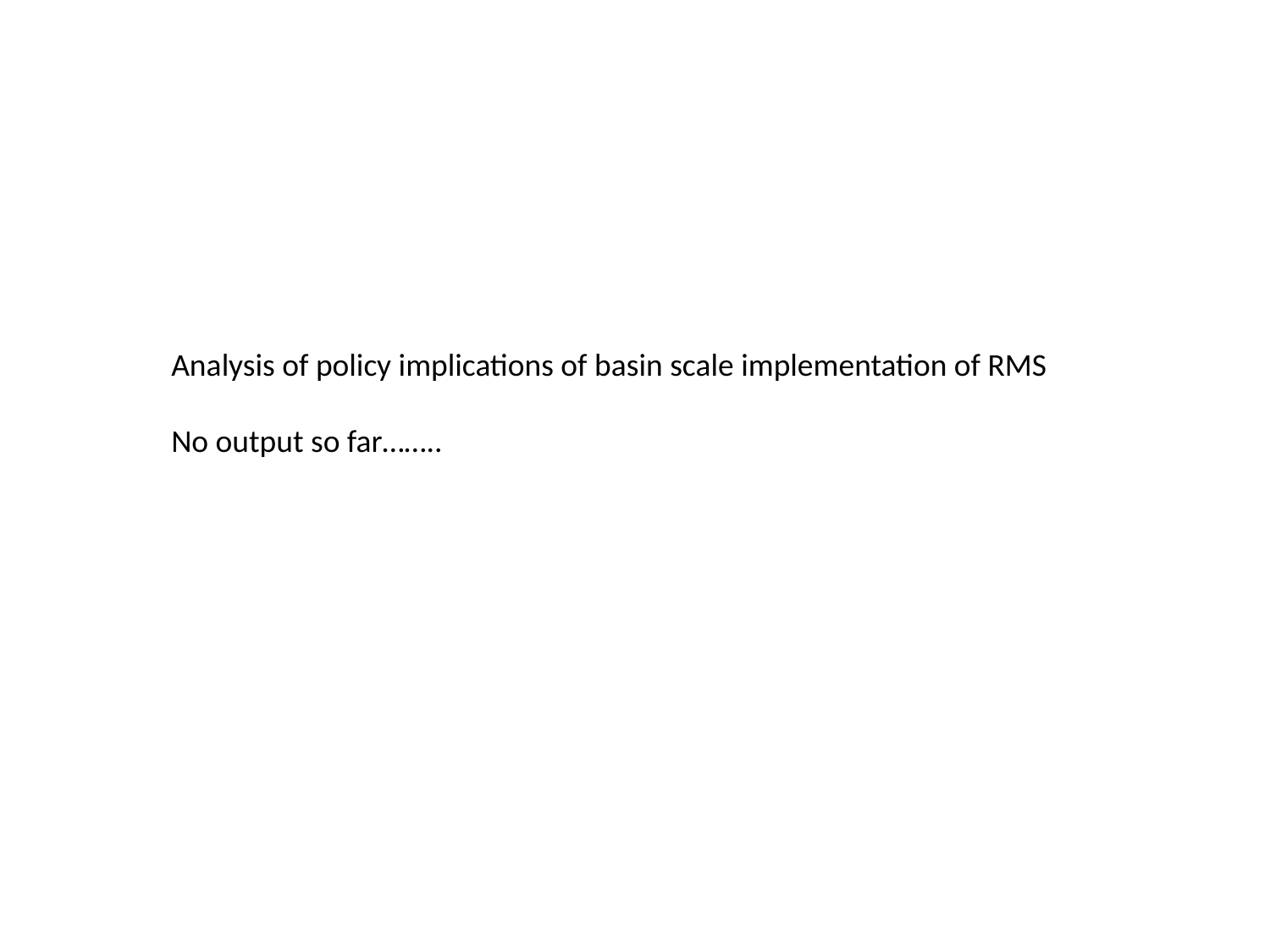

Analysis of policy implications of basin scale implementation of RMS

No output so far……..